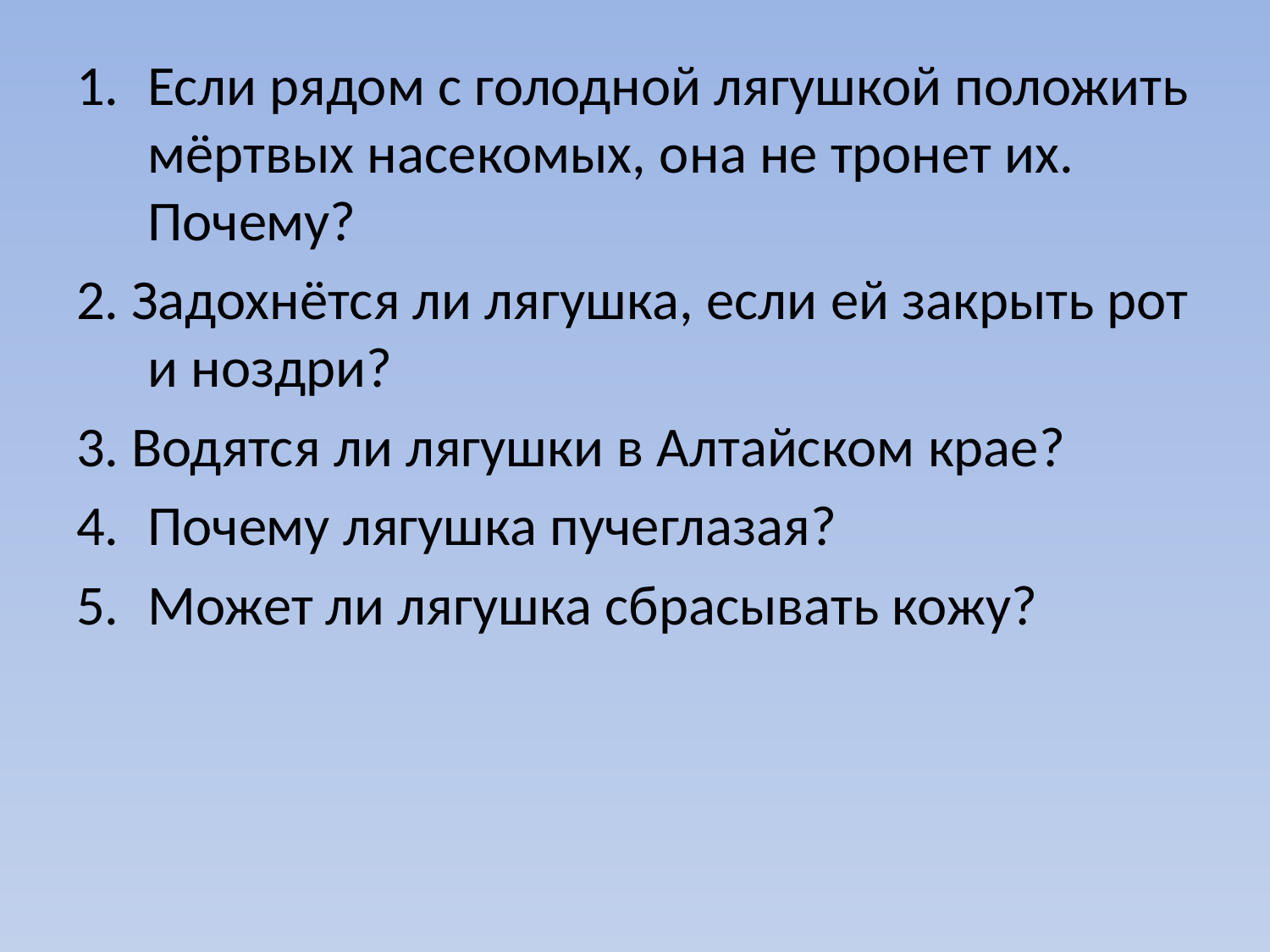

#
Если рядом с голодной лягушкой положить мёртвых насекомых, она не тронет их. Почему?
2. Задохнётся ли лягушка, если ей закрыть рот и ноздри?
3. Водятся ли лягушки в Алтайском крае?
Почему лягушка пучеглазая?
Может ли лягушка сбрасывать кожу?